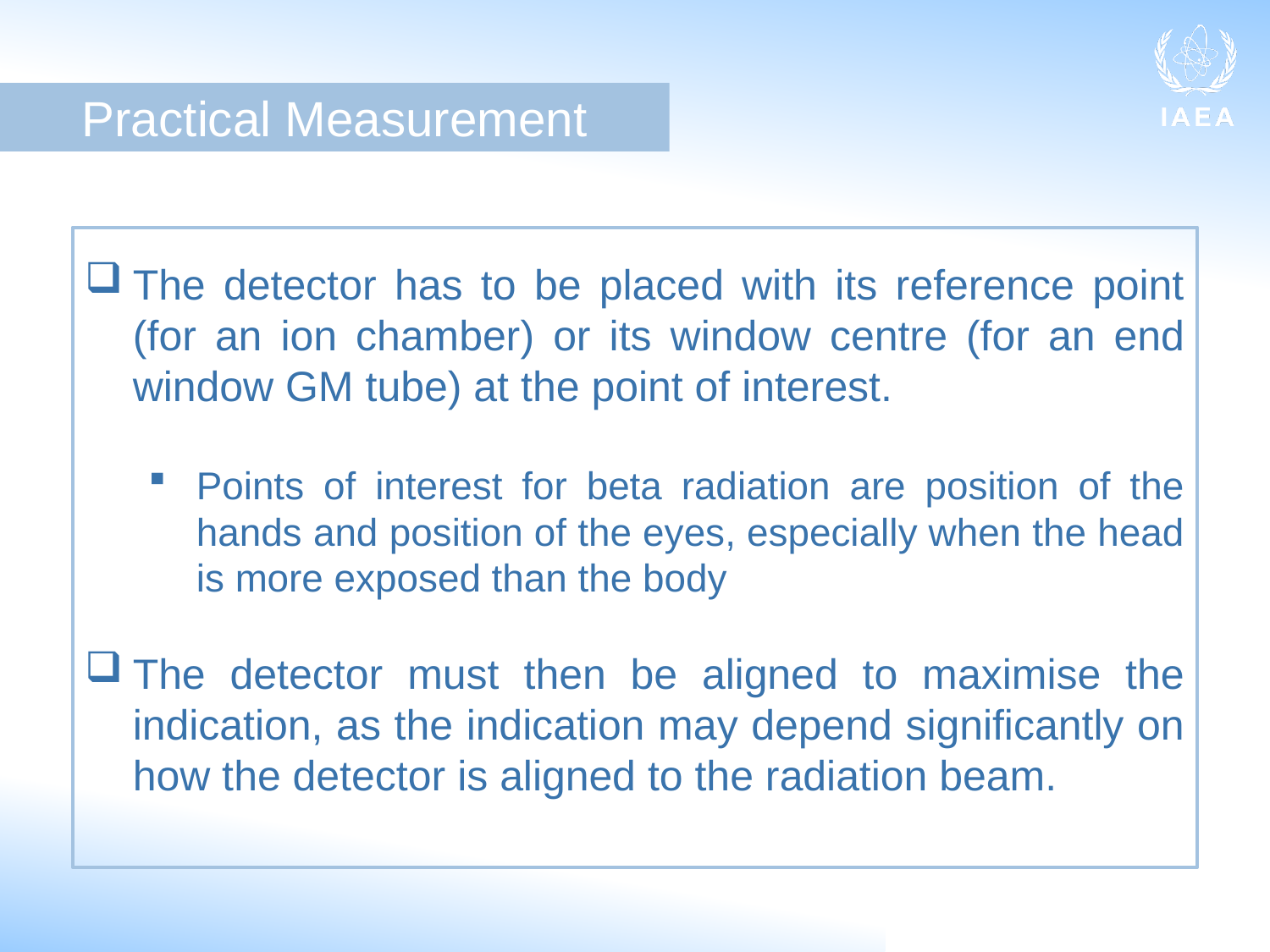

Practical Measurement
The detector has to be placed with its reference point (for an ion chamber) or its window centre (for an end window GM tube) at the point of interest.

Points of interest for beta radiation are position of the hands and position of the eyes, especially when the head is more exposed than the body

The detector must then be aligned to maximise the indication, as the indication may depend significantly on how the detector is aligned to the radiation beam.